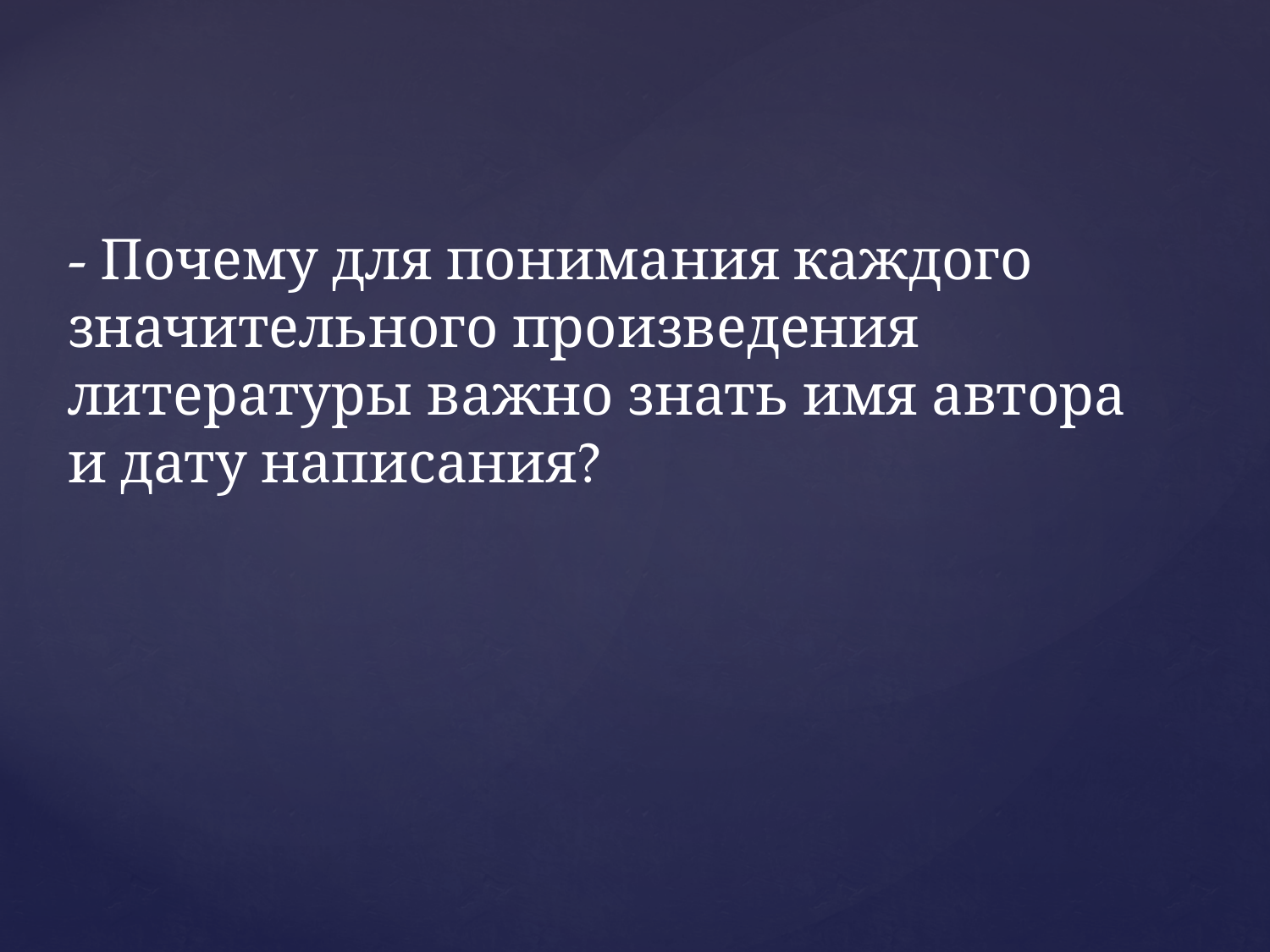

# - Почему для понимания каждого значительного произведения литературы важно знать имя автора и дату написания?